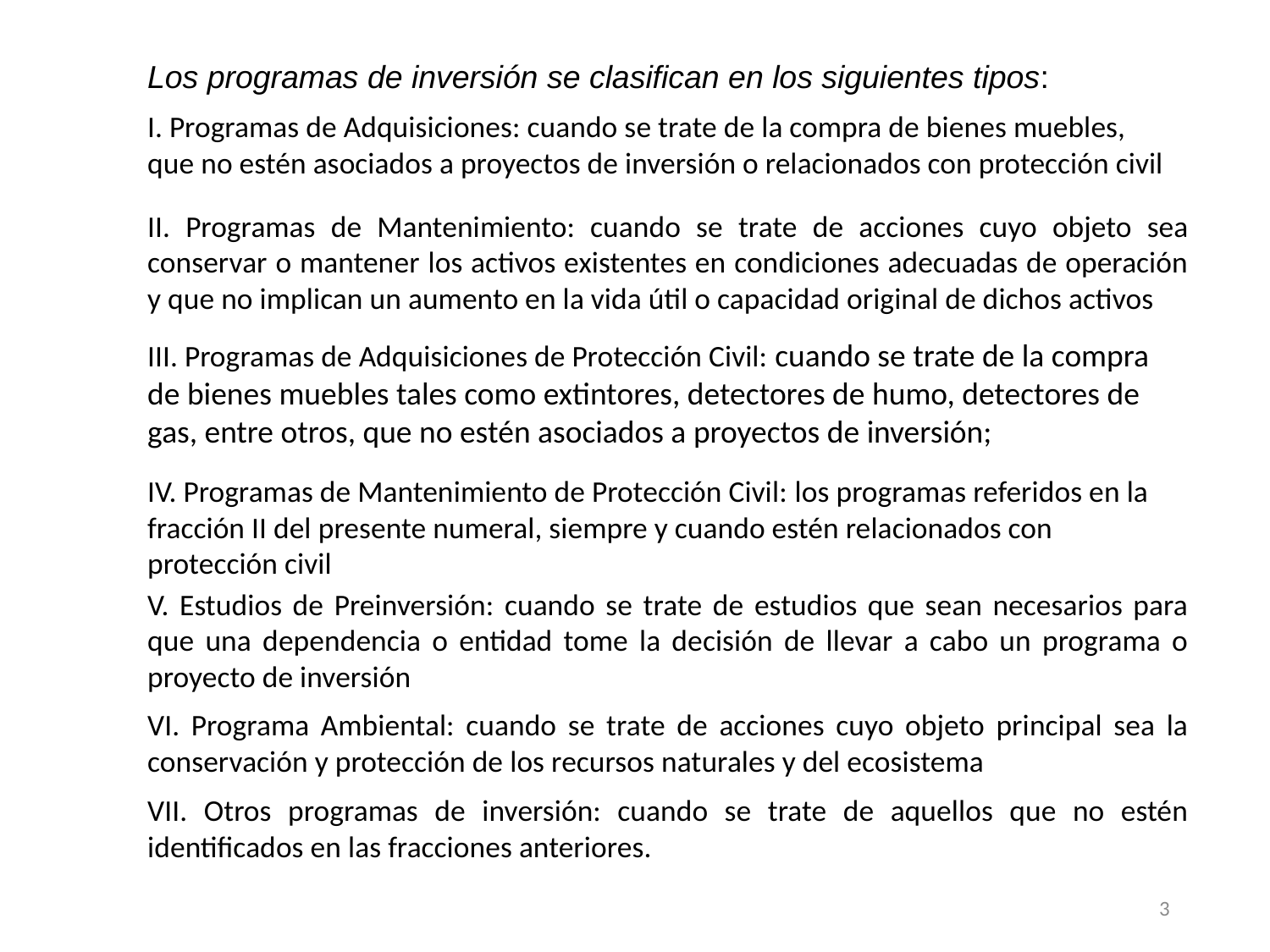

Los programas de inversión se clasifican en los siguientes tipos:
I. Programas de Adquisiciones: cuando se trate de la compra de bienes muebles,
que no estén asociados a proyectos de inversión o relacionados con protección civil
II. Programas de Mantenimiento: cuando se trate de acciones cuyo objeto sea conservar o mantener los activos existentes en condiciones adecuadas de operación y que no implican un aumento en la vida útil o capacidad original de dichos activos
III. Programas de Adquisiciones de Protección Civil: cuando se trate de la compra de bienes muebles tales como extintores, detectores de humo, detectores de gas, entre otros, que no estén asociados a proyectos de inversión;

IV. Programas de Mantenimiento de Protección Civil: los programas referidos en la fracción II del presente numeral, siempre y cuando estén relacionados con protección civil
V. Estudios de Preinversión: cuando se trate de estudios que sean necesarios para que una dependencia o entidad tome la decisión de llevar a cabo un programa o proyecto de inversión
VI. Programa Ambiental: cuando se trate de acciones cuyo objeto principal sea la conservación y protección de los recursos naturales y del ecosistema
VII. Otros programas de inversión: cuando se trate de aquellos que no estén identificados en las fracciones anteriores.
3